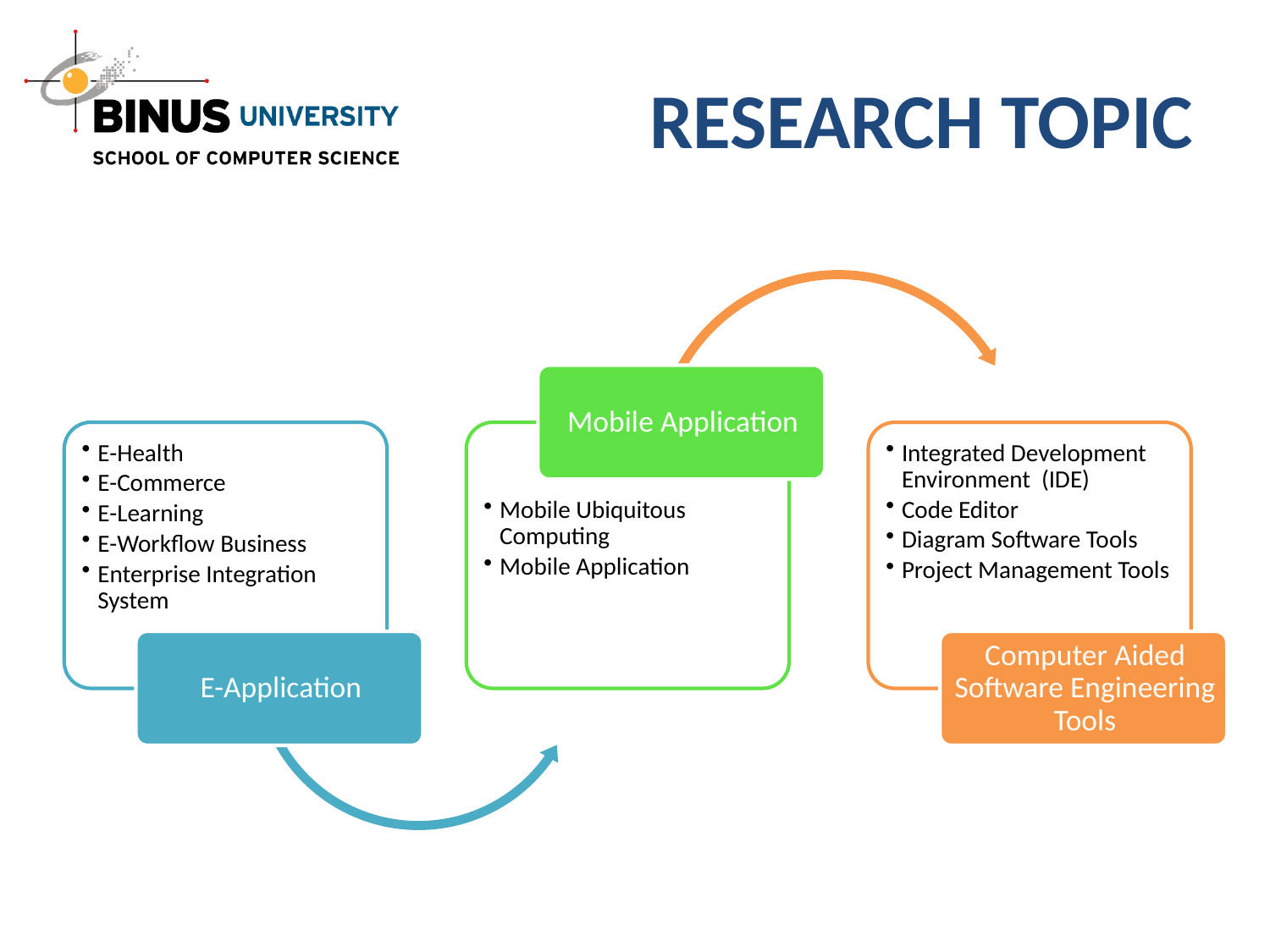

# Research topic
E-Health
E-Commerce
E-Learning
E-Workflow Business
Enterprise Integration System
E-Application
Mobile Ubiquitous Computing
Mobile Application
Mobile Application
Integrated Development Environment  (IDE)
Code Editor
Diagram Software Tools
Project Management Tools
Computer Aided Software Engineering Tools